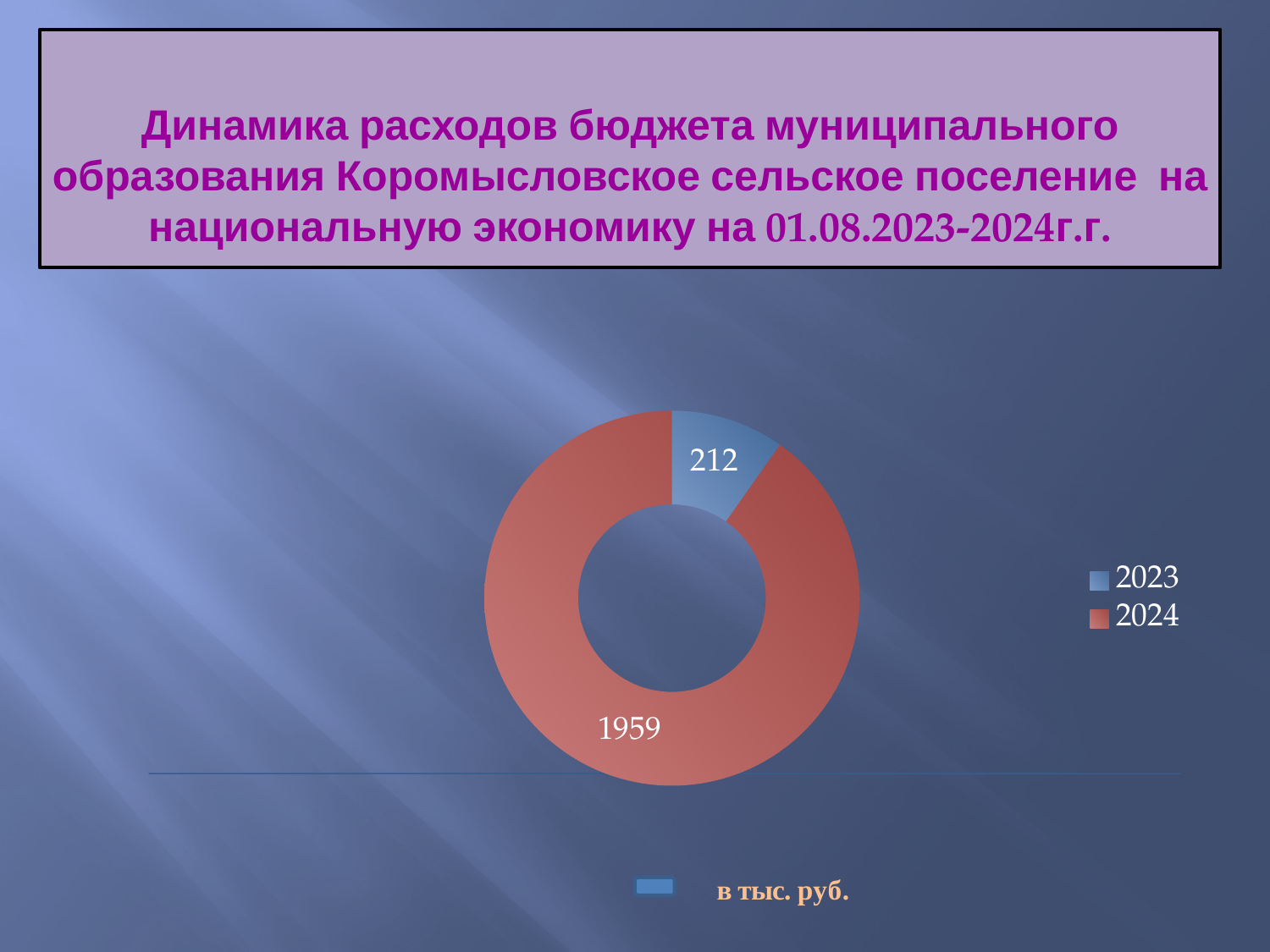

# Динамика расходов бюджета муниципального образования Коромысловское сельское поселение  на национальную экономику на 01.08.2023-2024г.г.

### Chart

| Category | Столбец1 | Столбец2 |
|---|---|---|
| 2023 | 212.0 | None |
| 2024 | 1959.0 | None |